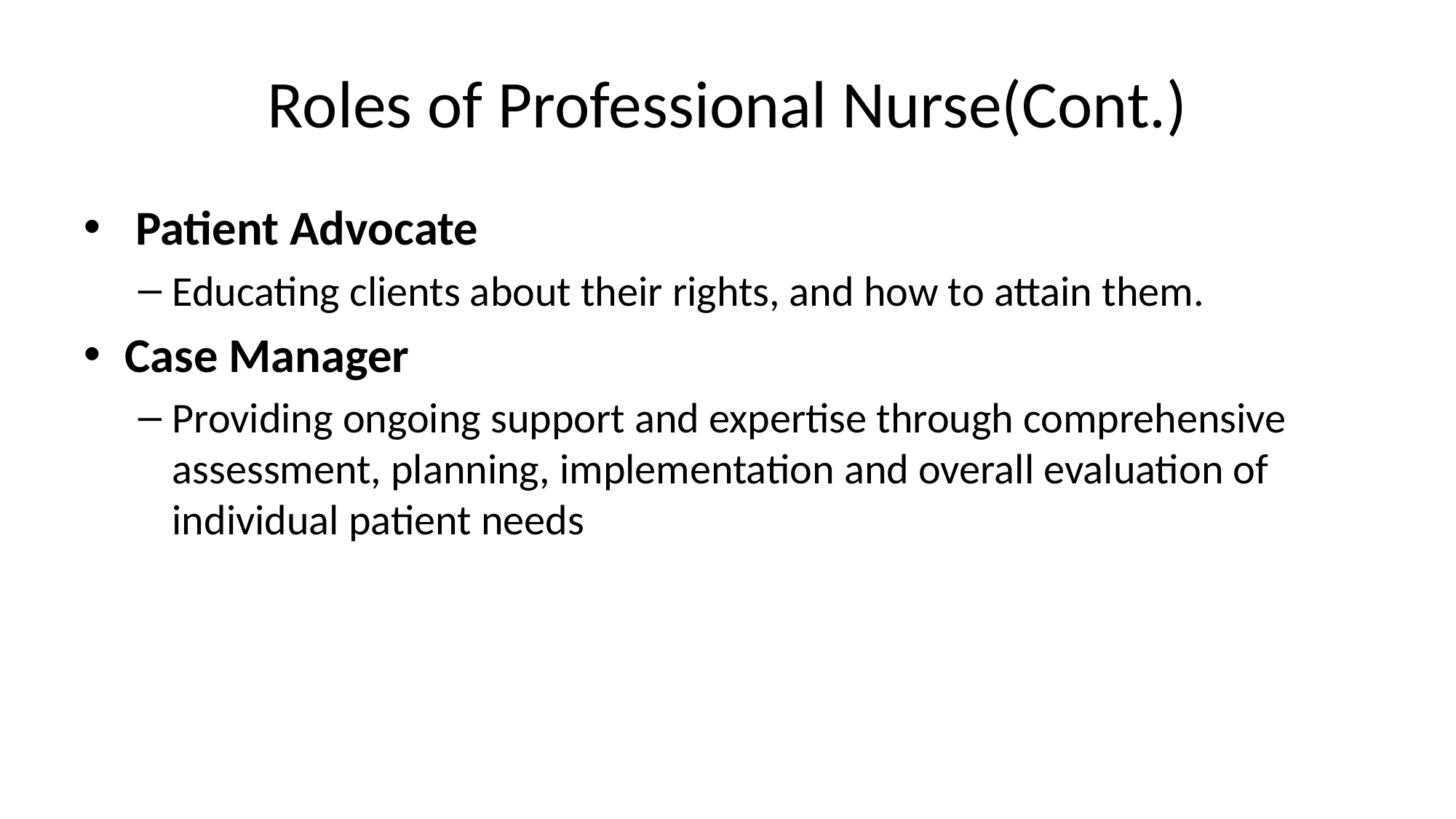

# Roles of Professional Nurse(Cont.)
 Patient Advocate
Educating clients about their rights, and how to attain them.
Case Manager
Providing ongoing support and expertise through comprehensive assessment, planning, implementation and overall evaluation of individual patient needs